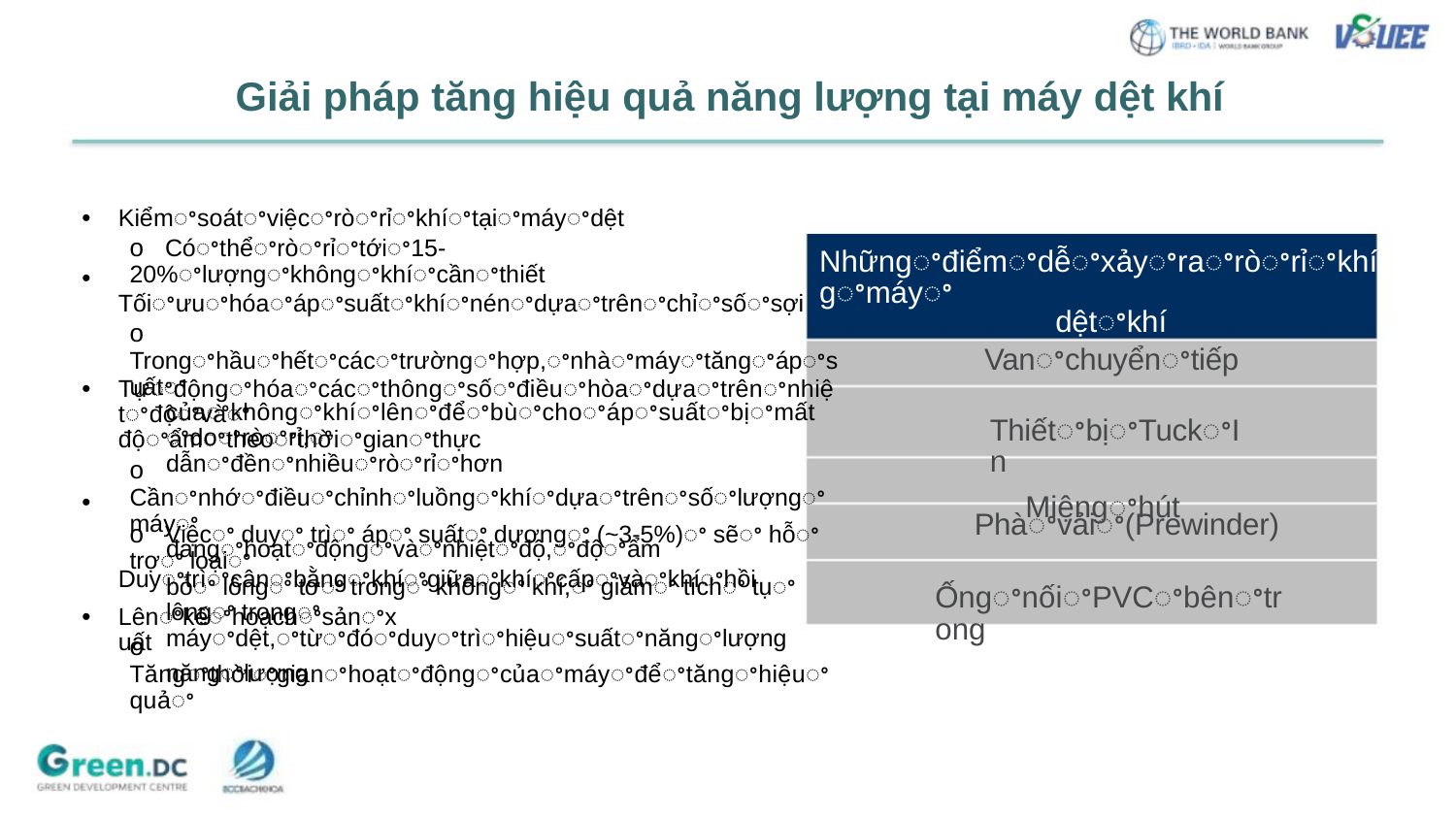

Giải pháp tăng hiệu quả năng lượng tại máy dệt khí
•
•
Kiểmꢀsoátꢀviệcꢀròꢀrỉꢀkhíꢀtạiꢀmáyꢀdệt
o Cóꢀthểꢀròꢀrỉꢀtớiꢀ15-20%ꢀlượngꢀkhôngꢀkhíꢀcầnꢀthiết
Tốiꢀưuꢀhóaꢀápꢀsuấtꢀkhíꢀnénꢀdựaꢀtrênꢀchỉꢀsốꢀsợi
o Trongꢀhầuꢀhếtꢀcácꢀtrườngꢀhợp,ꢀnhàꢀmáyꢀtăngꢀápꢀsuấtꢀ
củaꢀkhôngꢀkhíꢀlênꢀđểꢀbùꢀchoꢀápꢀsuấtꢀbịꢀmấtꢀdoꢀròꢀrỉ,ꢀ
dẫnꢀđềnꢀnhiềuꢀròꢀrỉꢀhơn
Nhữngꢀđiểmꢀdễꢀxảyꢀraꢀròꢀrỉꢀkhíꢀtrongꢀmáyꢀ
dệtꢀkhí
Vanꢀchuyểnꢀtiếp
•
•
•
Tựꢀđộngꢀhóaꢀcácꢀthôngꢀsốꢀđiềuꢀhòaꢀdựaꢀtrênꢀnhiệtꢀđộꢀvàꢀ
độꢀẩmꢀtheoꢀthờiꢀgianꢀthực
o Cầnꢀnhớꢀđiềuꢀchỉnhꢀluồngꢀkhíꢀdựaꢀtrênꢀsốꢀlượngꢀmáyꢀ
đangꢀhoạtꢀđộngꢀvàꢀnhiệtꢀđộ,ꢀđộꢀẩm
Duyꢀtrìꢀcânꢀbằngꢀkhíꢀgiữaꢀkhíꢀcấpꢀvàꢀkhíꢀhồi
ThiếtꢀbịꢀTuckꢀIn
Miệngꢀhút
Phàꢀvảiꢀ(Prewinder)
o Việcꢀ duyꢀ trìꢀ ápꢀ suấtꢀ dươngꢀ (~3-5%)ꢀ sẽꢀ hỗꢀ trợꢀ loạiꢀ
bỏꢀ lôngꢀ tơꢀ trongꢀ khôngꢀ khí,ꢀ giảmꢀ tíchꢀ tụꢀ lôngꢀ trongꢀ
máyꢀdệt,ꢀtừꢀđóꢀduyꢀtrìꢀhiệuꢀsuấtꢀnăngꢀlượng
ỐngꢀnốiꢀPVCꢀbênꢀtrong
Lênꢀkếꢀhoạchꢀsảnꢀxuất
o Tăngꢀthờiꢀgianꢀhoạtꢀđộngꢀcủaꢀmáyꢀđểꢀtăngꢀhiệuꢀquảꢀ
năngꢀlượng